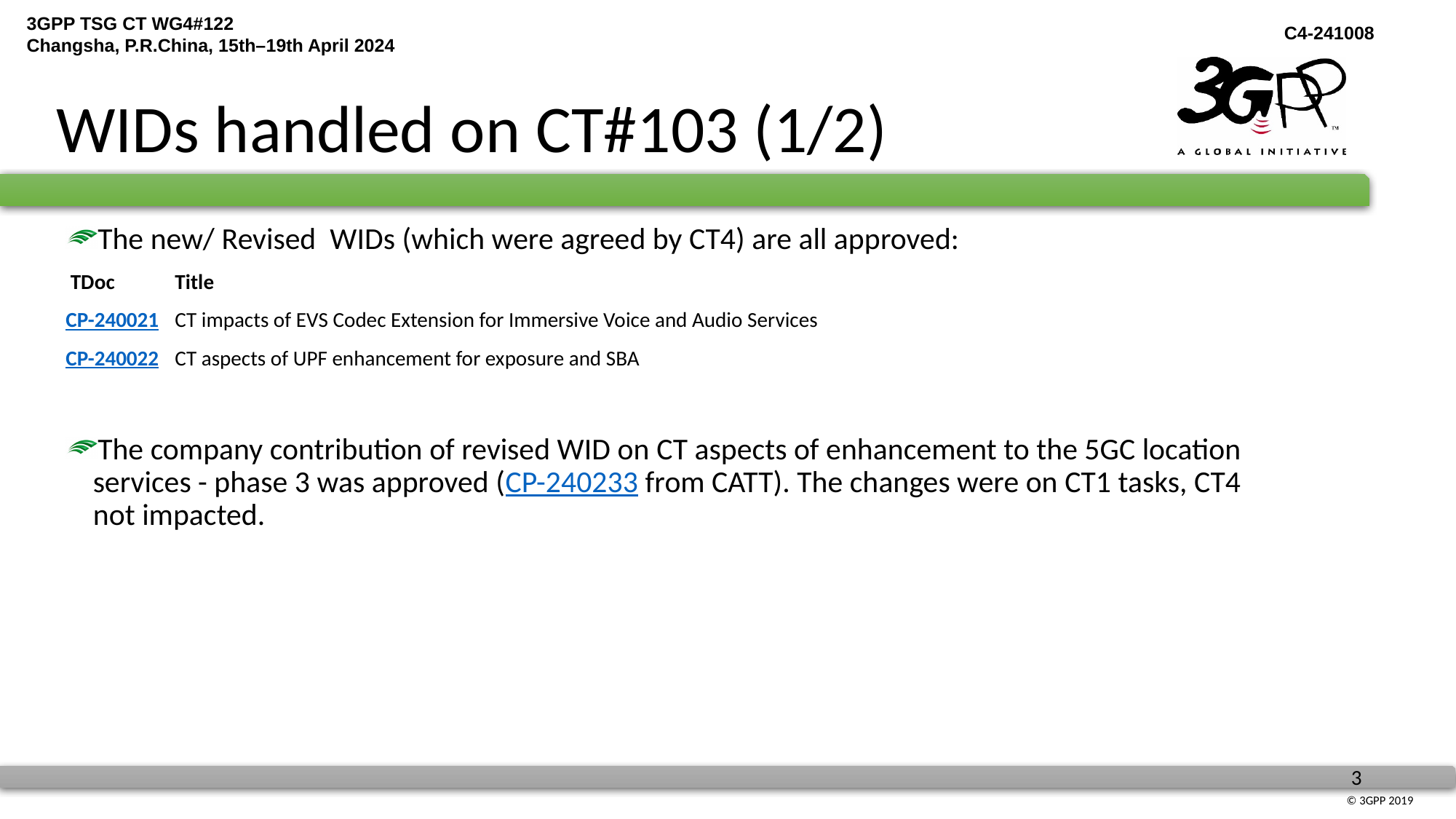

# WIDs handled on CT#103 (1/2)
The new/ Revised  WIDs (which were agreed by CT4) are all approved:
 TDoc	Title
CP-240021	CT impacts of EVS Codec Extension for Immersive Voice and Audio Services
CP-240022	CT aspects of UPF enhancement for exposure and SBA

The company contribution of revised WID on CT aspects of enhancement to the 5GC location services - phase 3 was approved (CP-240233 from CATT). The changes were on CT1 tasks, CT4 not impacted.